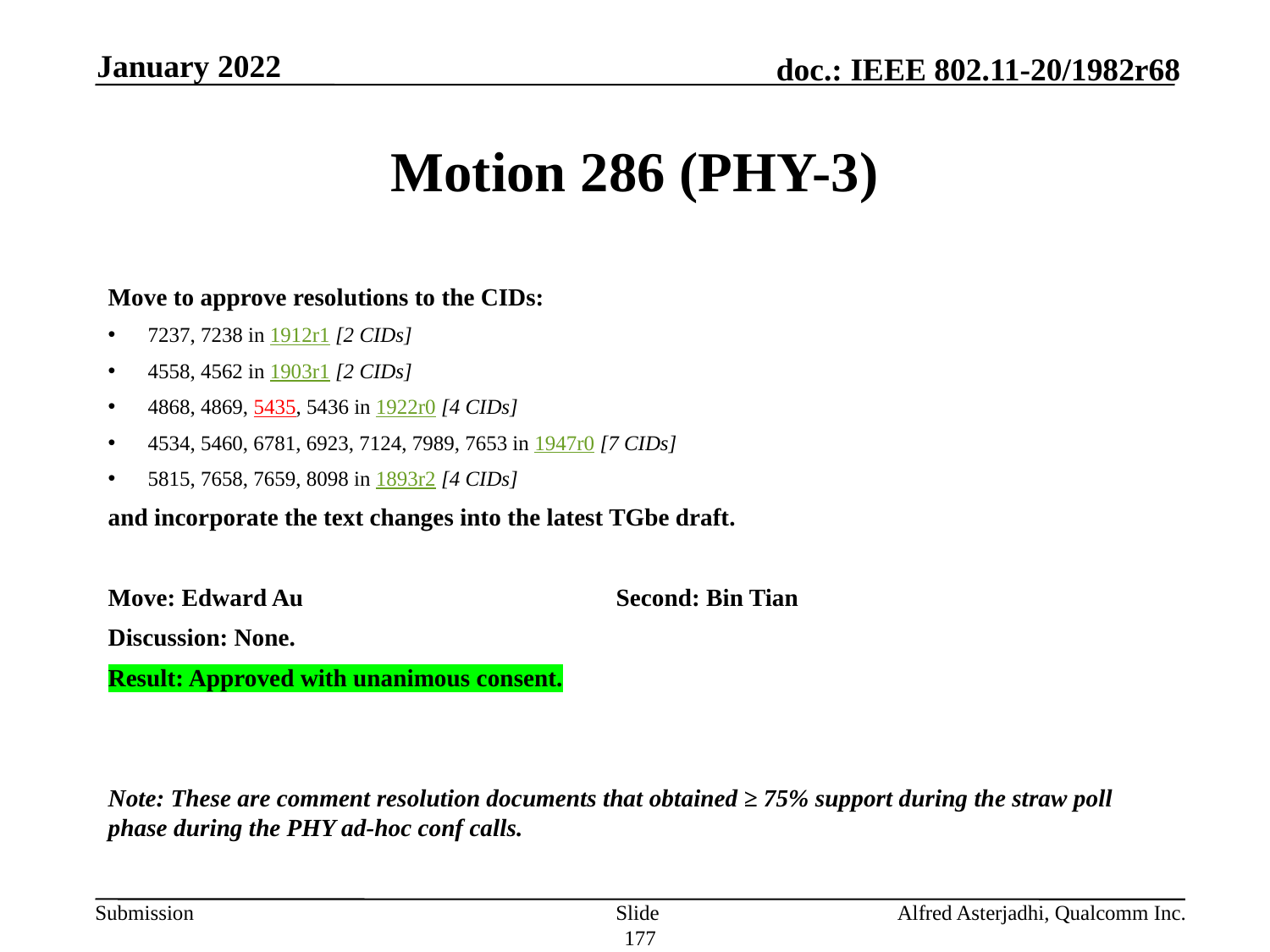

January 2022
# Motion 286 (PHY-3)
Move to approve resolutions to the CIDs:
7237, 7238 in 1912r1 [2 CIDs]
4558, 4562 in 1903r1 [2 CIDs]
4868, 4869, 5435, 5436 in 1922r0 [4 CIDs]
4534, 5460, 6781, 6923, 7124, 7989, 7653 in 1947r0 [7 CIDs]
5815, 7658, 7659, 8098 in 1893r2 [4 CIDs]
and incorporate the text changes into the latest TGbe draft.

Move: Edward Au			Second: Bin Tian
Discussion: None.
Result: Approved with unanimous consent.

Note: These are comment resolution documents that obtained ≥ 75% support during the straw poll phase during the PHY ad-hoc conf calls.

Slide 177
Alfred Asterjadhi, Qualcomm Inc.